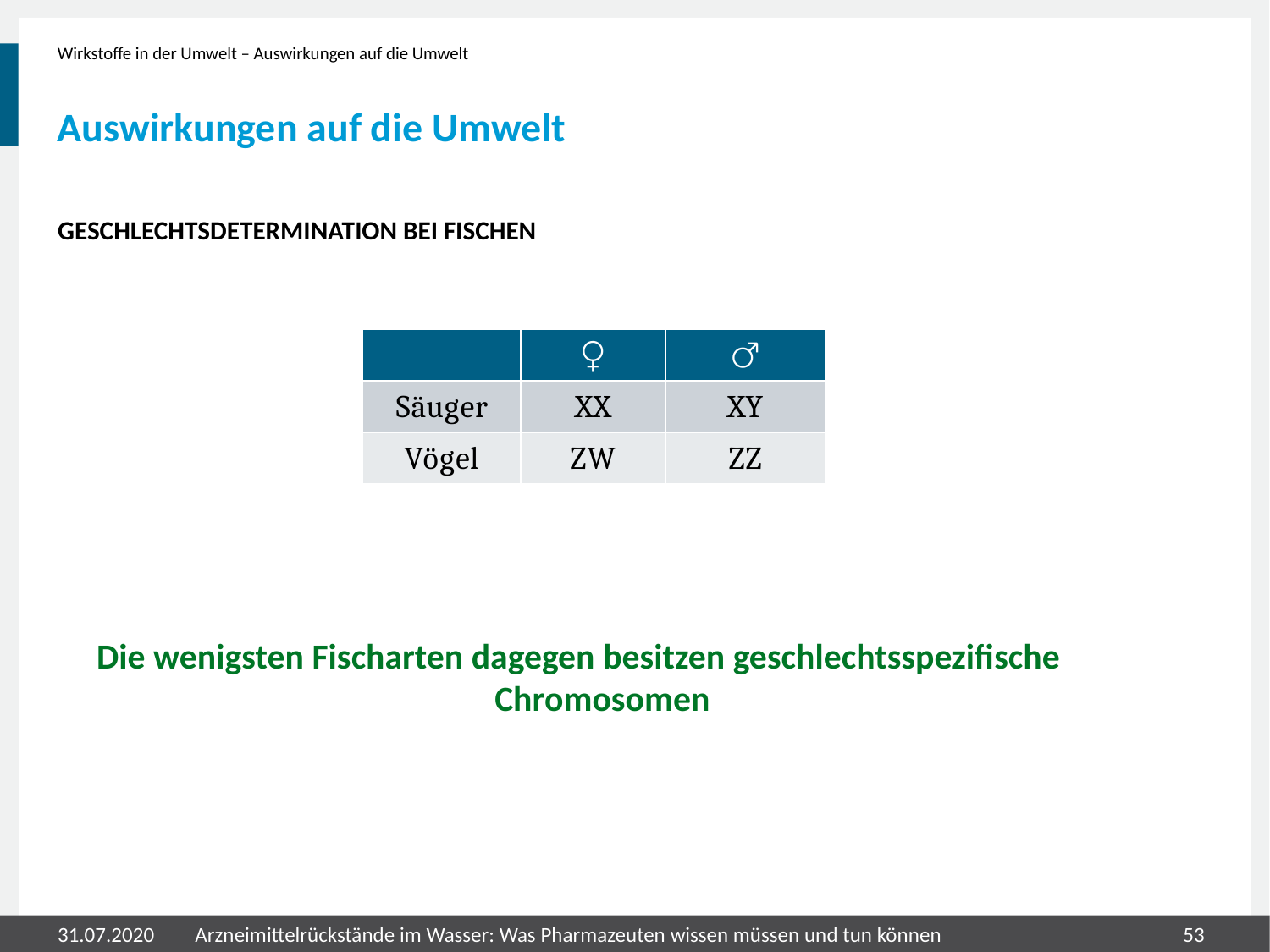

Wirkstoffe in der Umwelt – Auswirkungen auf die Umwelt

# Auswirkungen auf die Umwelt
GESCHLECHTSDETERMINATION BEI FISCHEN
|  | ♀ | ♂ |
| --- | --- | --- |
| Säuger | XX | XY |
| Vögel | ZW | ZZ |
Die wenigsten Fischarten dagegen besitzen geschlechtsspezifische Chromosomen
31.07.2020
53
Arzneimittelrückstände im Wasser: Was Pharmazeuten wissen müssen und tun können